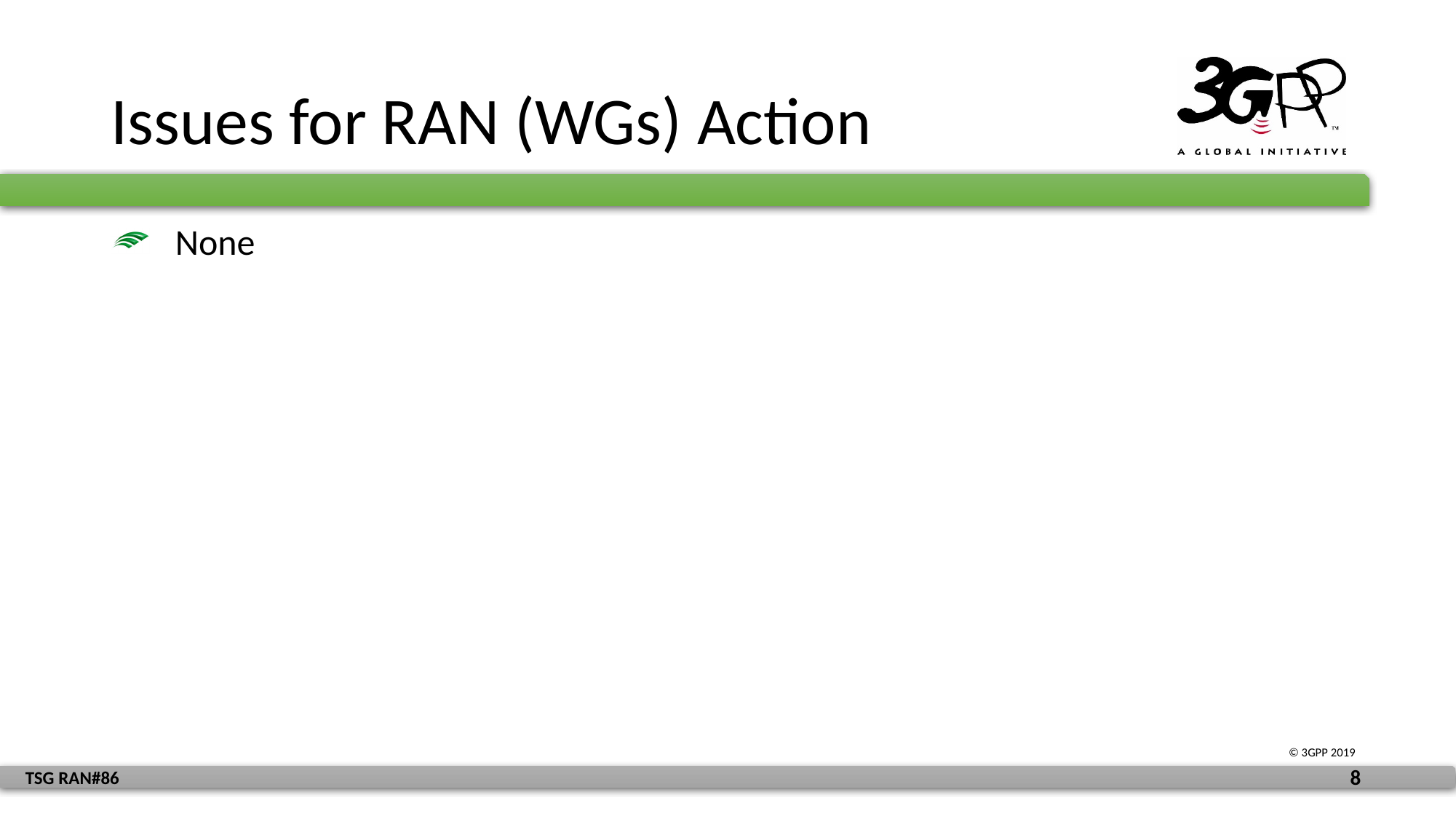

# Issues for RAN (WGs) Action
None